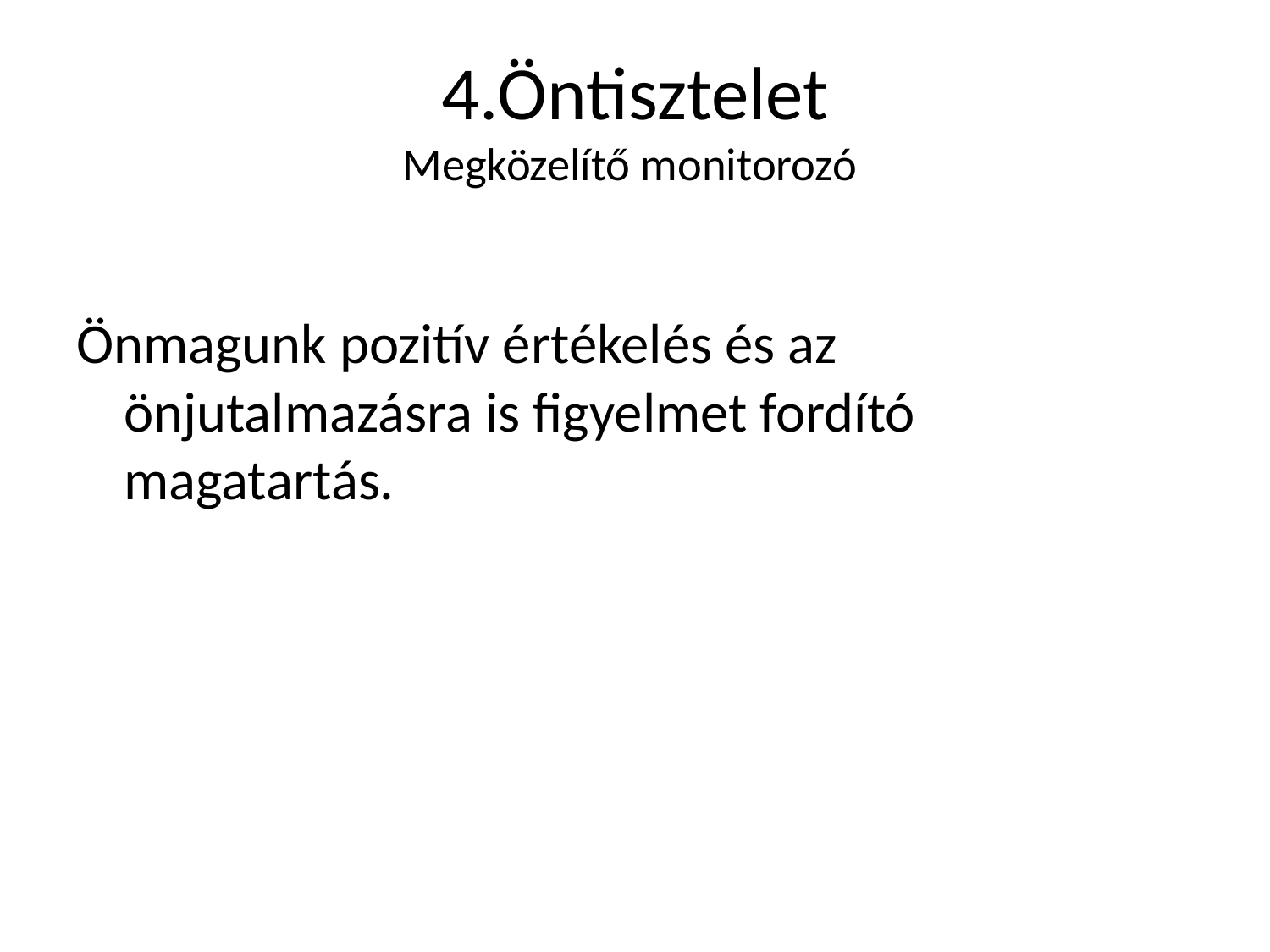

# 4.Öntisztelet Megközelítő monitorozó

Önmagunk pozitív értékelés és az önjutalmazásra is figyelmet fordító magatartás.